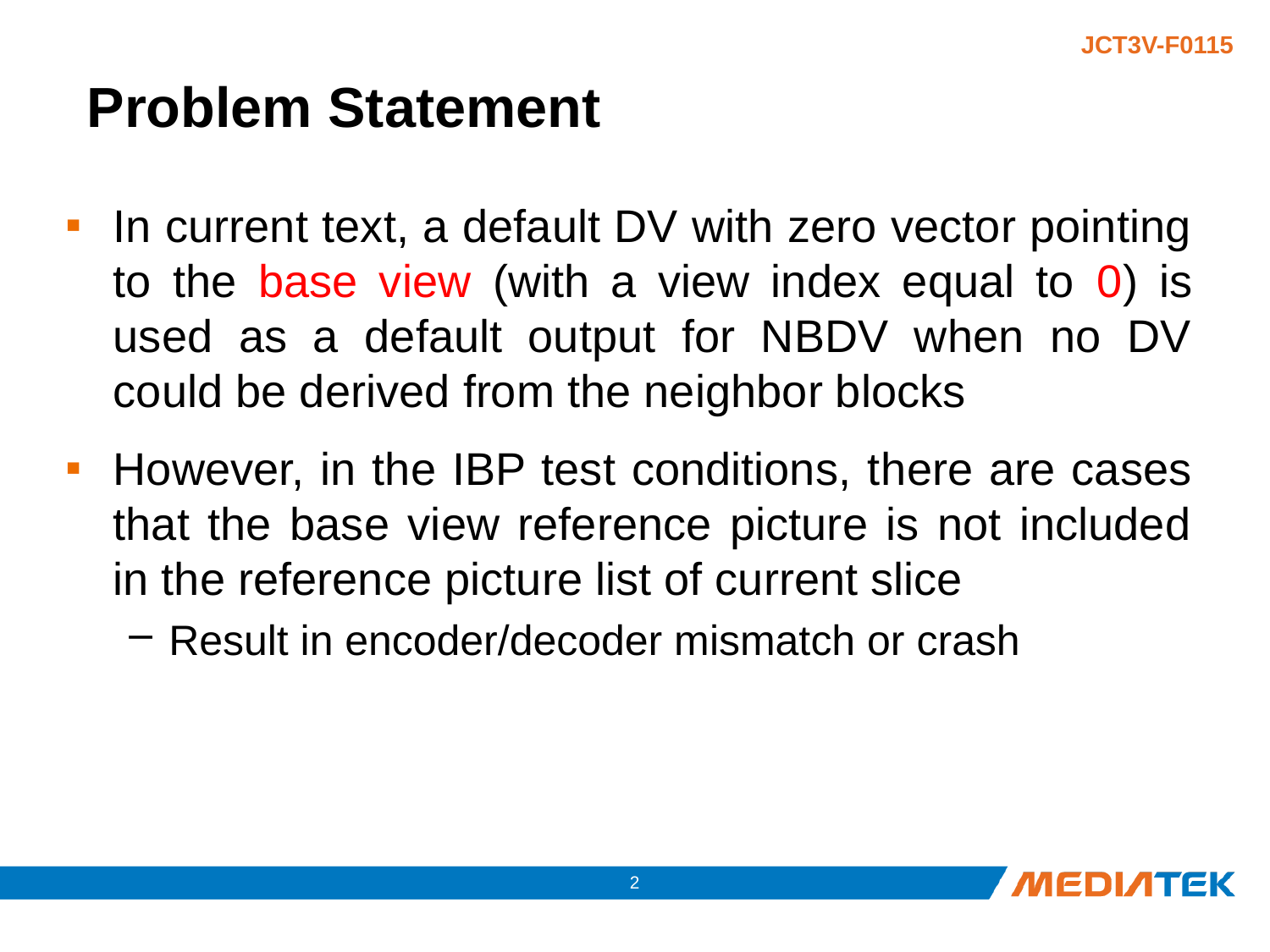

# Problem Statement
In current text, a default DV with zero vector pointing to the base view (with a view index equal to 0) is used as a default output for NBDV when no DV could be derived from the neighbor blocks
However, in the IBP test conditions, there are cases that the base view reference picture is not included in the reference picture list of current slice
Result in encoder/decoder mismatch or crash

2